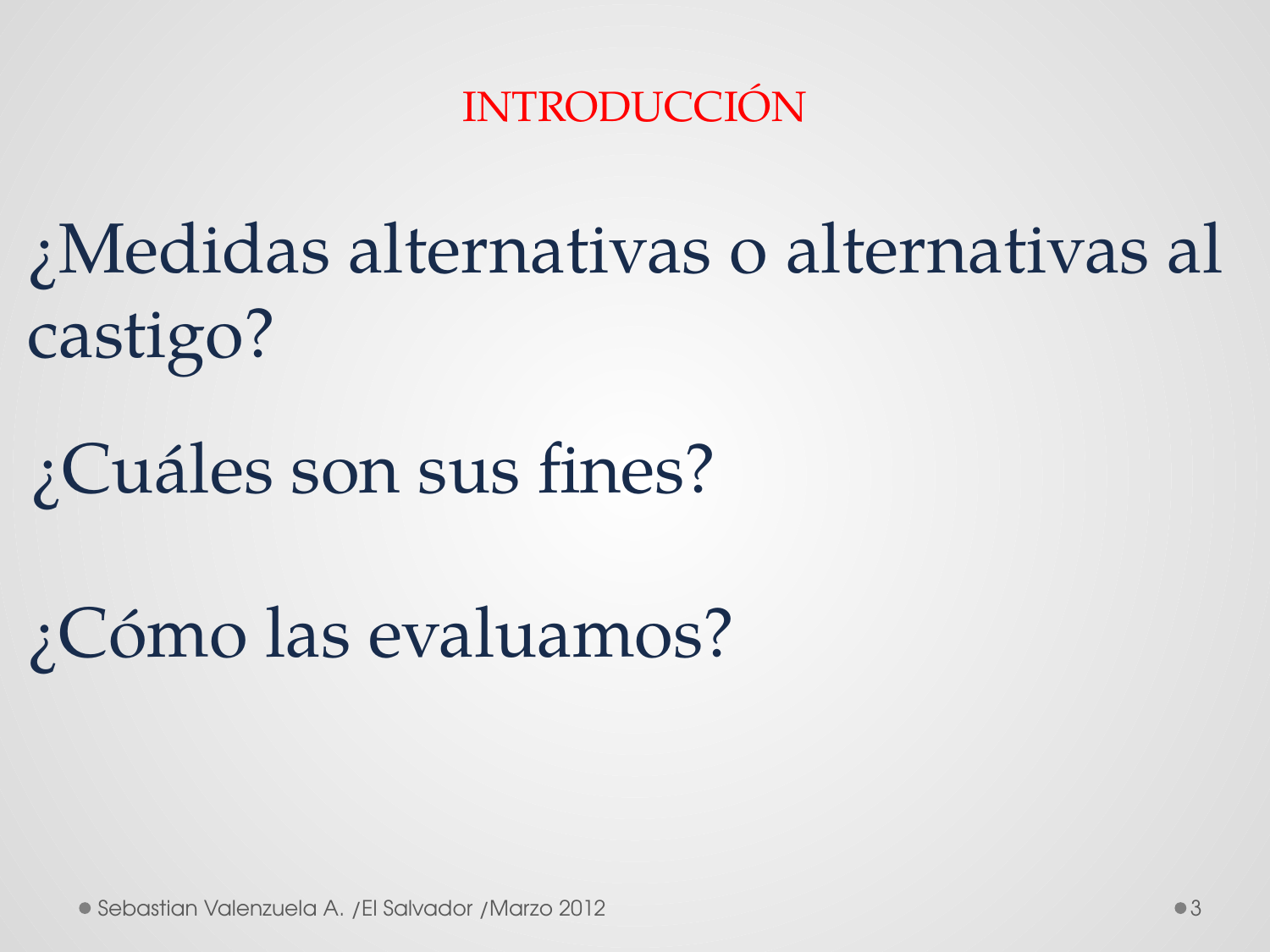

# INTRODUCCIÓN

¿Medidas alternativas o alternativas al castigo?
¿Cuáles son sus fines?
¿Cómo las evaluamos?
Sebastian Valenzuela A. /El Salvador /Marzo 2012
3